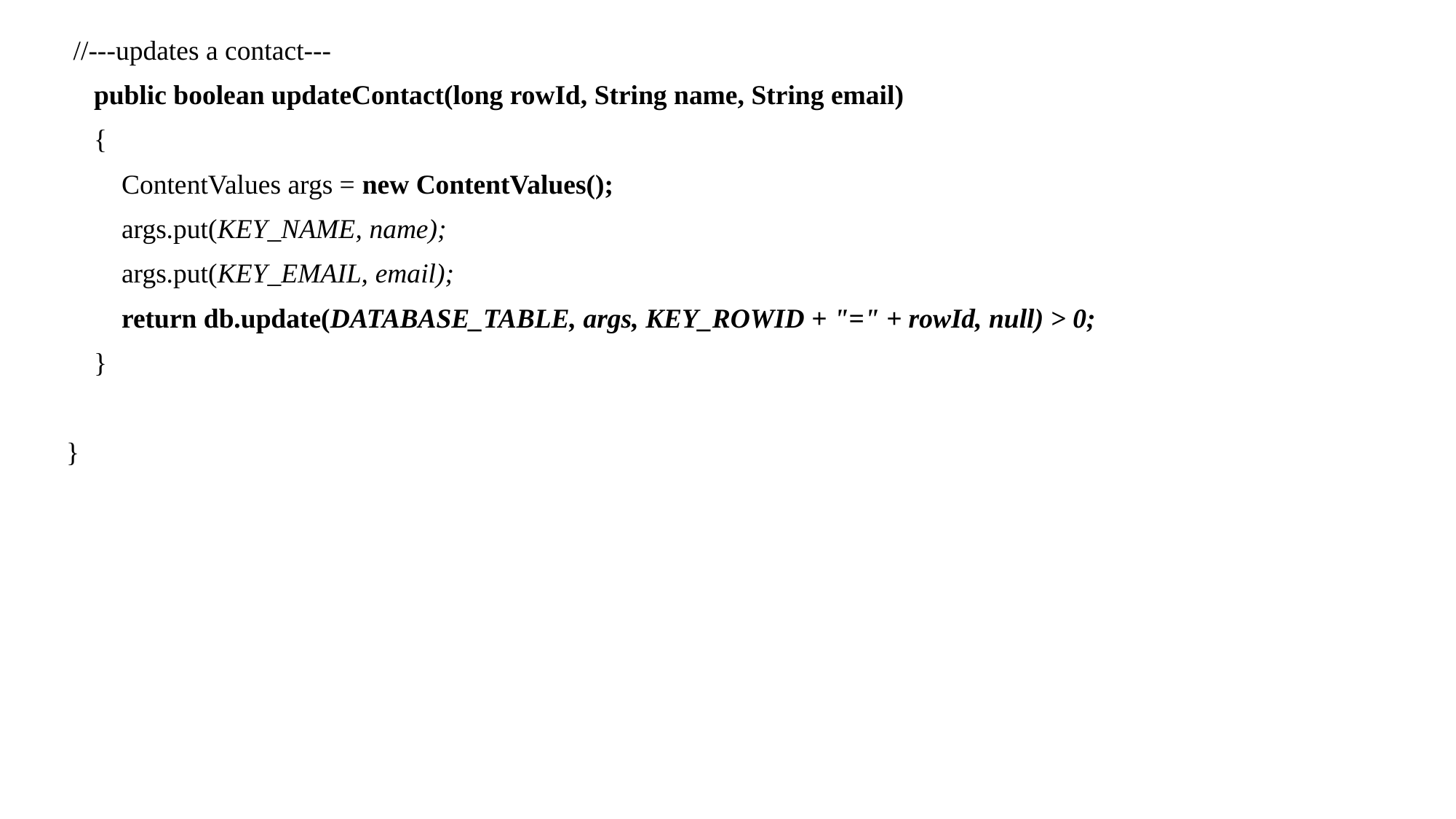

//---updates a contact---
    public boolean updateContact(long rowId, String name, String email)
    {
        ContentValues args = new ContentValues();
        args.put(KEY_NAME, name);
        args.put(KEY_EMAIL, email);
        return db.update(DATABASE_TABLE, args, KEY_ROWID + "=" + rowId, null) > 0;
    }

}